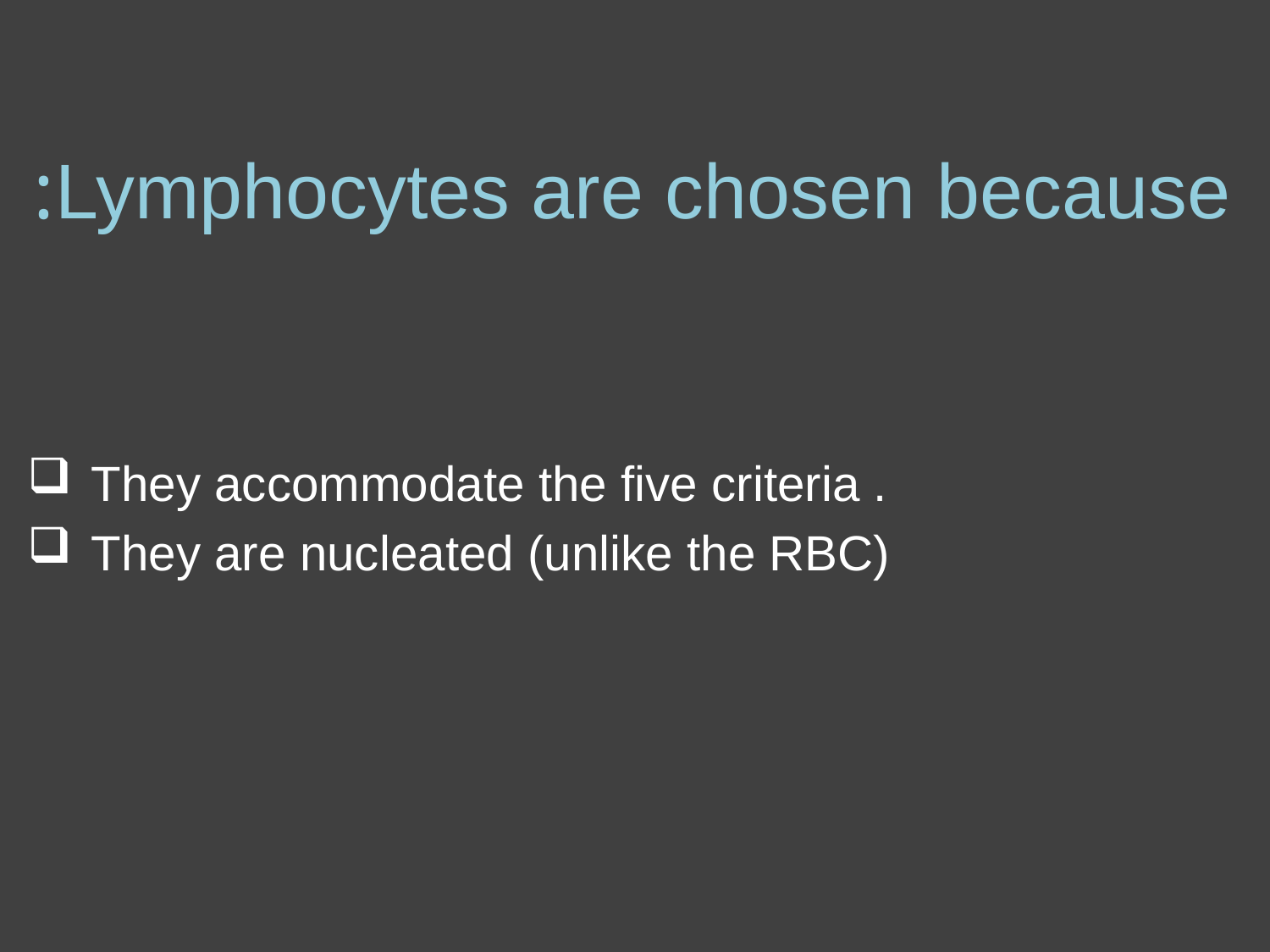

# Lymphocytes are chosen because:
They accommodate the five criteria .
They are nucleated (unlike the RBC)